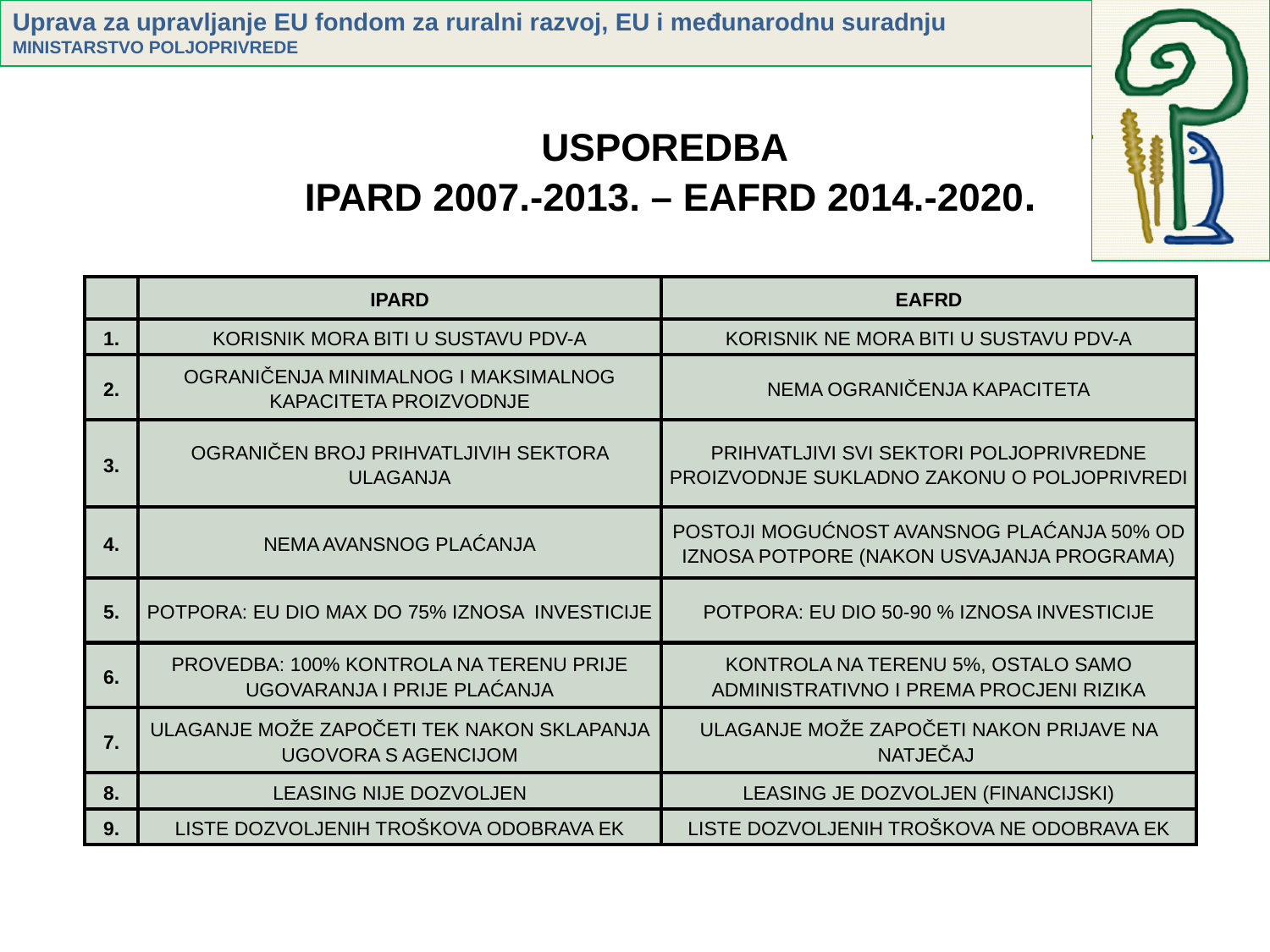

USPOREDBA
 IPARD 2007.-2013. – EAFRD 2014.-2020.

|  | IPARD | EAFRD |
| --- | --- | --- |
| 1. | KORISNIK MORA BITI U SUSTAVU PDV-A | KORISNIK NE MORA BITI U SUSTAVU PDV-A |
| 2. | OGRANIČENJA MINIMALNOG I MAKSIMALNOG KAPACITETA PROIZVODNJE | NEMA OGRANIČENJA KAPACITETA |
| 3. | OGRANIČEN BROJ PRIHVATLJIVIH SEKTORA ULAGANJA | PRIHVATLJIVI SVI SEKTORI POLJOPRIVREDNE PROIZVODNJE SUKLADNO ZAKONU O POLJOPRIVREDI |
| 4. | NEMA AVANSNOG PLAĆANJA | POSTOJI MOGUĆNOST AVANSNOG PLAĆANJA 50% OD IZNOSA POTPORE (NAKON USVAJANJA PROGRAMA) |
| 5. | POTPORA: EU DIO MAX DO 75% IZNOSA INVESTICIJE | POTPORA: EU DIO 50-90 % IZNOSA INVESTICIJE |
| 6. | PROVEDBA: 100% KONTROLA NA TERENU PRIJE UGOVARANJA I PRIJE PLAĆANJA | KONTROLA NA TERENU 5%, OSTALO SAMO ADMINISTRATIVNO I PREMA PROCJENI RIZIKA |
| 7. | ULAGANJE MOŽE ZAPOČETI TEK NAKON SKLAPANJA UGOVORA S AGENCIJOM | ULAGANJE MOŽE ZAPOČETI NAKON PRIJAVE NA NATJEČAJ |
| 8. | LEASING NIJE DOZVOLJEN | LEASING JE DOZVOLJEN (FINANCIJSKI) |
| 9. | LISTE DOZVOLJENIH TROŠKOVA ODOBRAVA EK | LISTE DOZVOLJENIH TROŠKOVA NE ODOBRAVA EK |